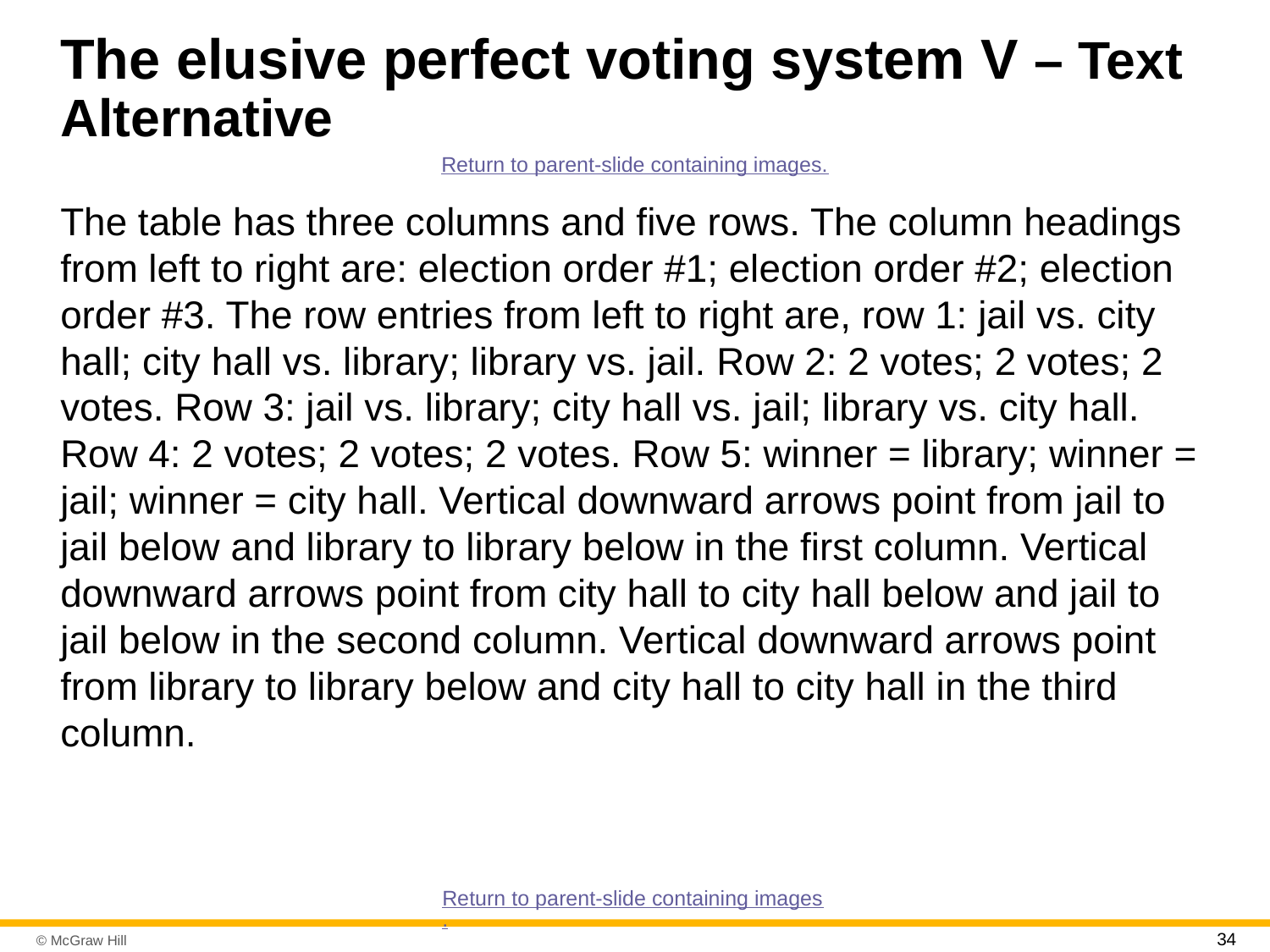

# The elusive perfect voting system V – Text Alternative
Return to parent-slide containing images.
The table has three columns and five rows. The column headings from left to right are: election order #1; election order #2; election order #3. The row entries from left to right are, row 1: jail vs. city hall; city hall vs. library; library vs. jail. Row 2: 2 votes; 2 votes; 2 votes. Row 3: jail vs. library; city hall vs. jail; library vs. city hall. Row 4: 2 votes; 2 votes; 2 votes. Row 5: winner = library; winner = jail; winner = city hall. Vertical downward arrows point from jail to jail below and library to library below in the first column. Vertical downward arrows point from city hall to city hall below and jail to jail below in the second column. Vertical downward arrows point from library to library below and city hall to city hall in the third column.
Return to parent-slide containing images.